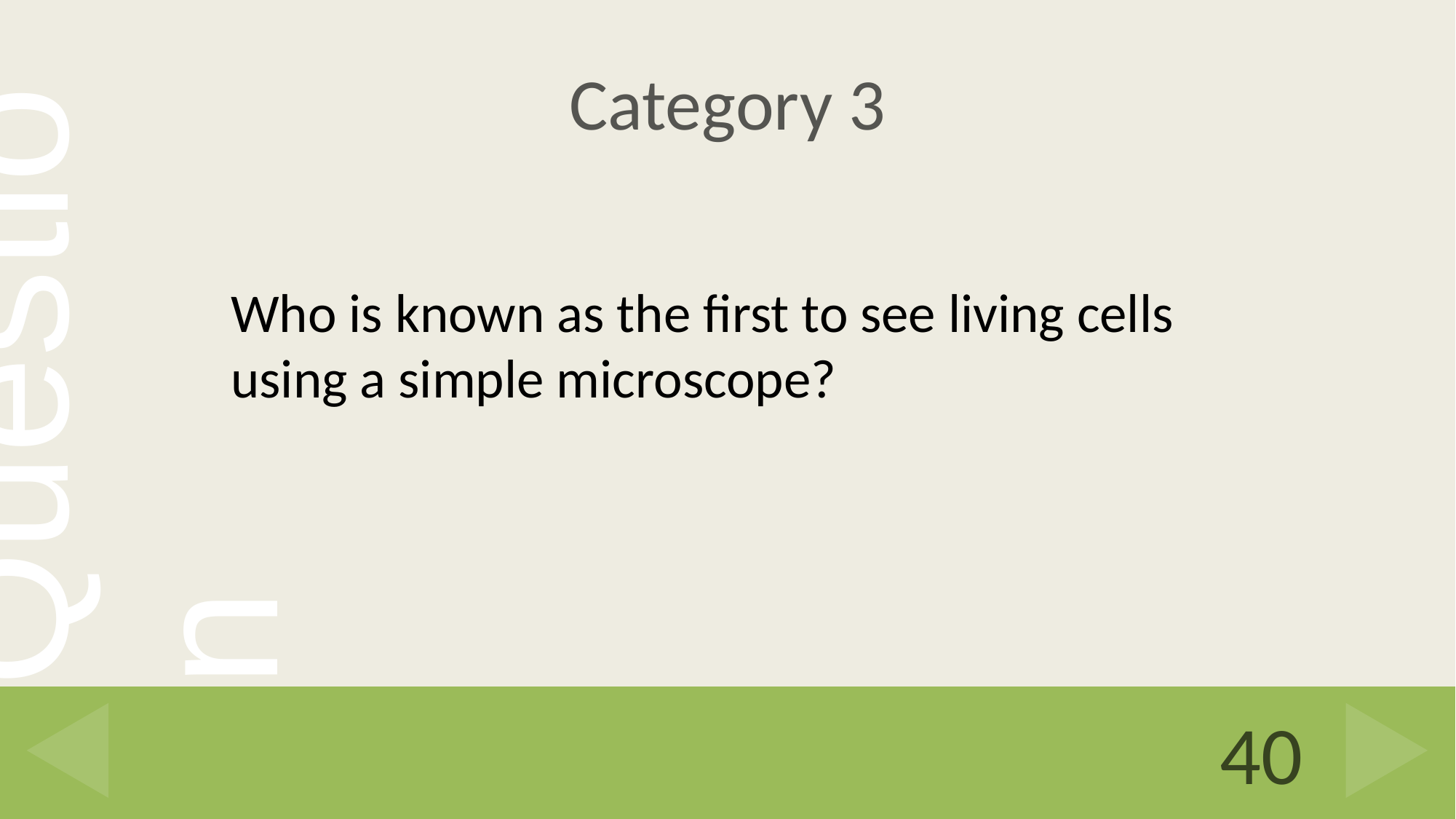

# Category 3
Who is known as the first to see living cells using a simple microscope?
40